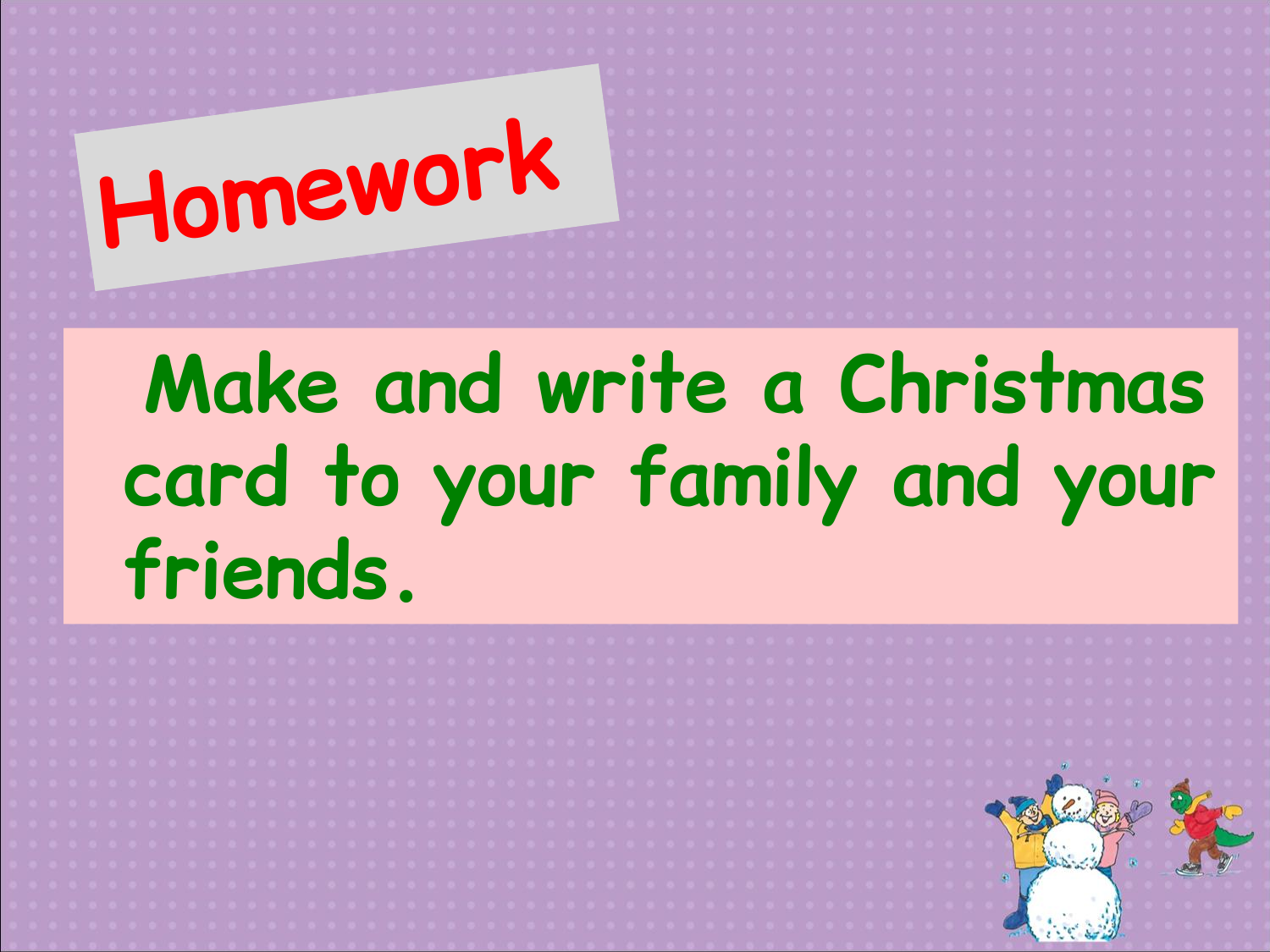

# Homework
  Make and write a Christmas card to your family and your friends.